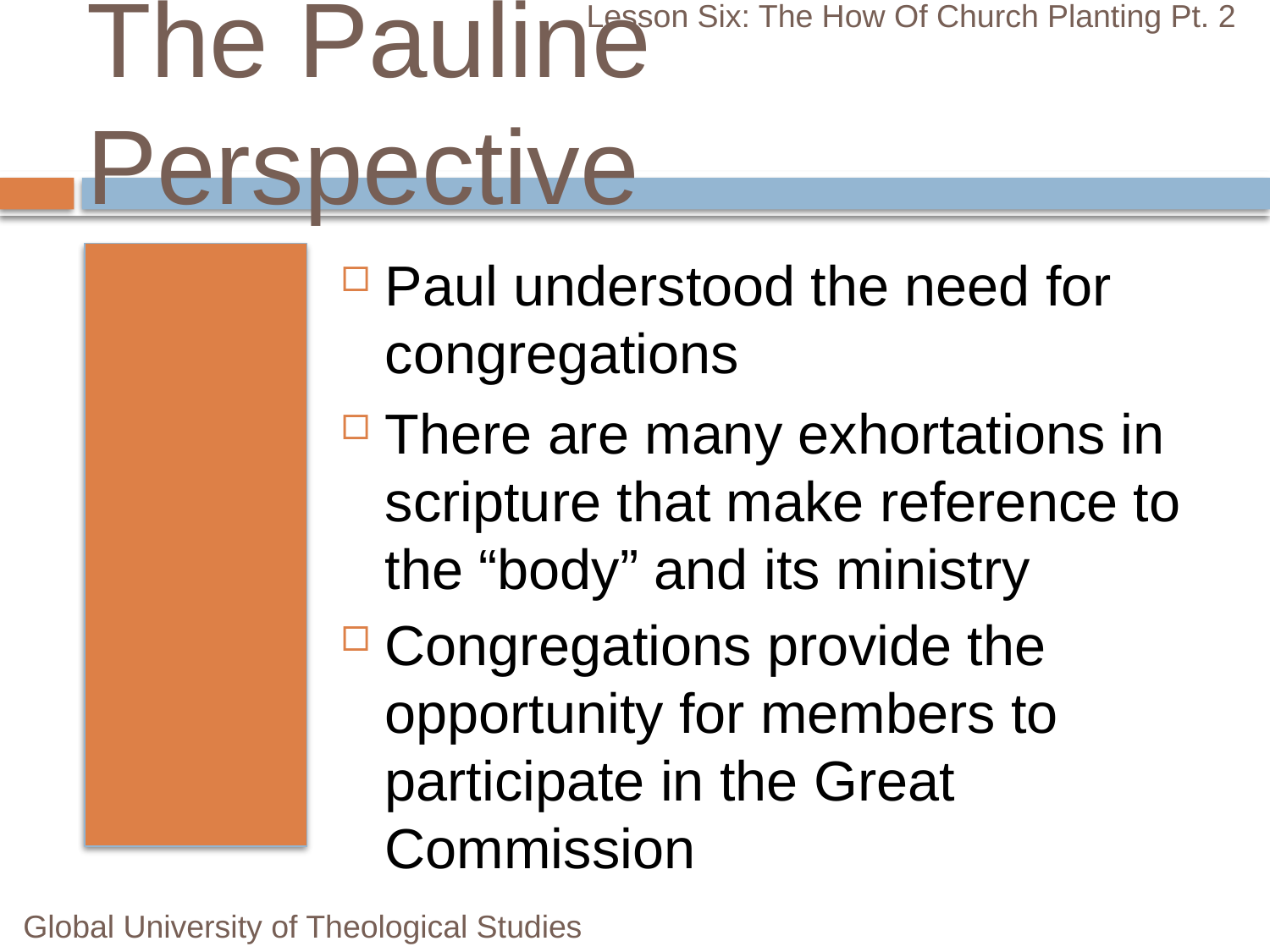

Lesson Six: The How Of Church Planting Pt. 2
# The Pauline Perspective

Paul understood the need for congregations
There are many exhortations in scripture that make reference to the “body” and its ministry
Congregations provide the opportunity for members to participate in the Great Commission
Global University of Theological Studies